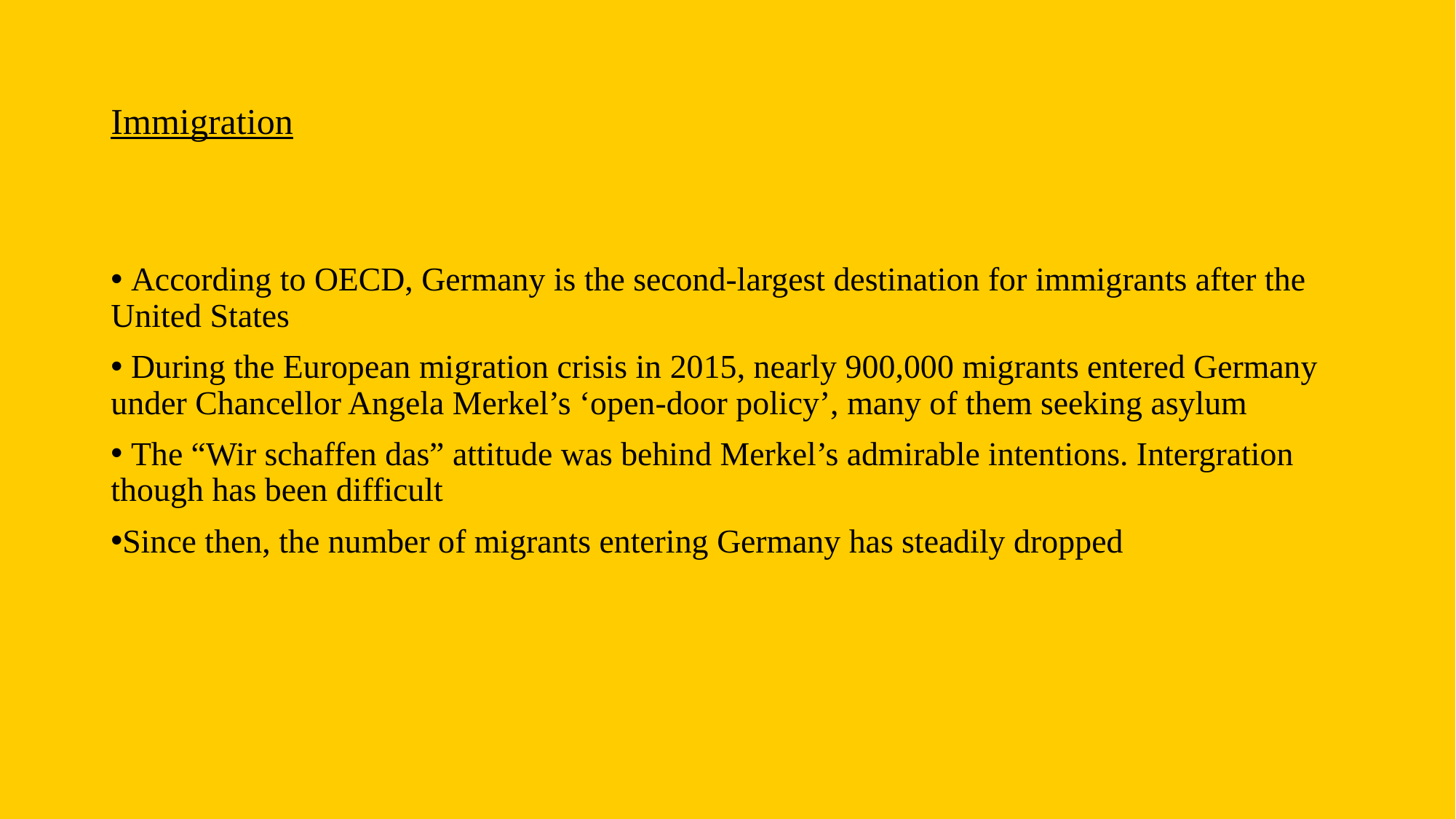

# Immigration

 According to OECD, Germany is the second-largest destination for immigrants after the United States
 During the European migration crisis in 2015, nearly 900,000 migrants entered Germany under Chancellor Angela Merkel’s ‘open-door policy’, many of them seeking asylum
 The “Wir schaffen das” attitude was behind Merkel’s admirable intentions. Intergration though has been difficult
Since then, the number of migrants entering Germany has steadily dropped